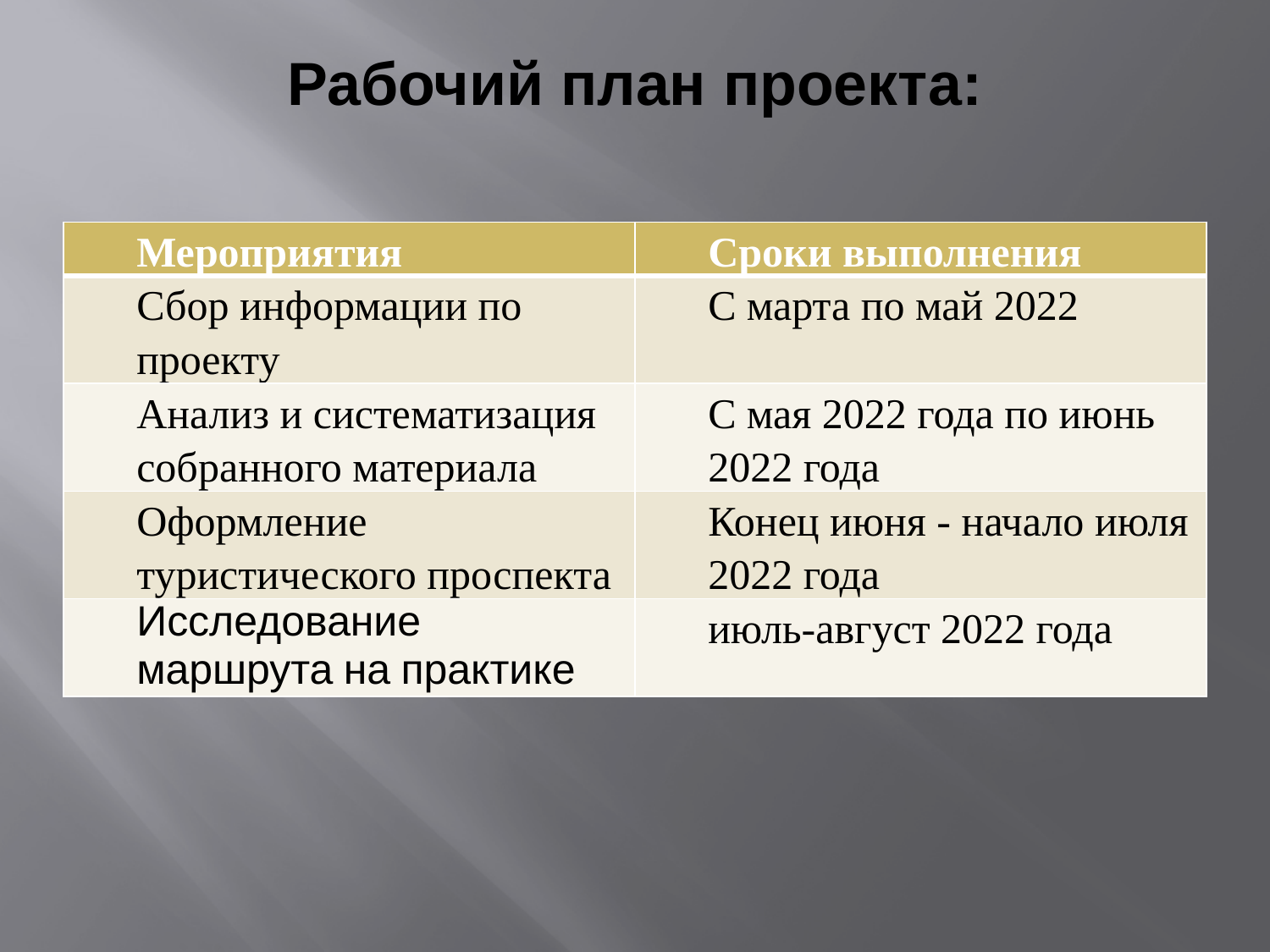

# Рабочий план проекта:
| Мероприятия | Сроки выполнения |
| --- | --- |
| Сбор информации по проекту | С марта по май 2022 |
| Анализ и систематизация собранного материала | С мая 2022 года по июнь 2022 года |
| Оформление туристического проспекта | Конец июня - начало июля 2022 года |
| Исследование маршрута на практике | июль-август 2022 года |